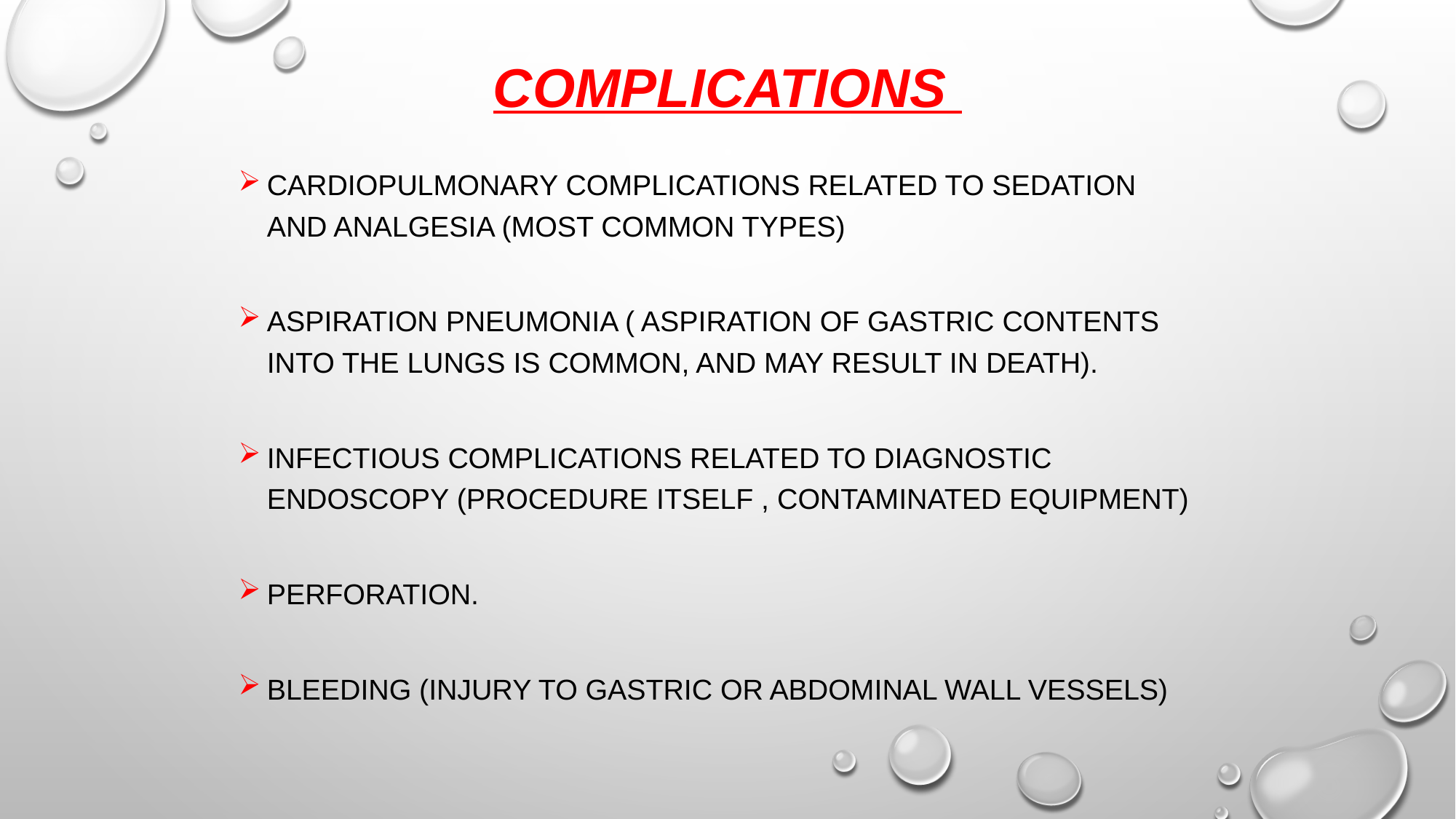

# Complications
Cardiopulmonary complications related to sedation and analgesia (most common types)

Aspiration pneumonia ( Aspiration of gastric contents into the lungs is common, and may result in death).

Infectious complications related to diagnostic endoscopy (procedure itself , contaminated equipment)

Perforation.

Bleeding (injury to gastric or abdominal wall vessels)